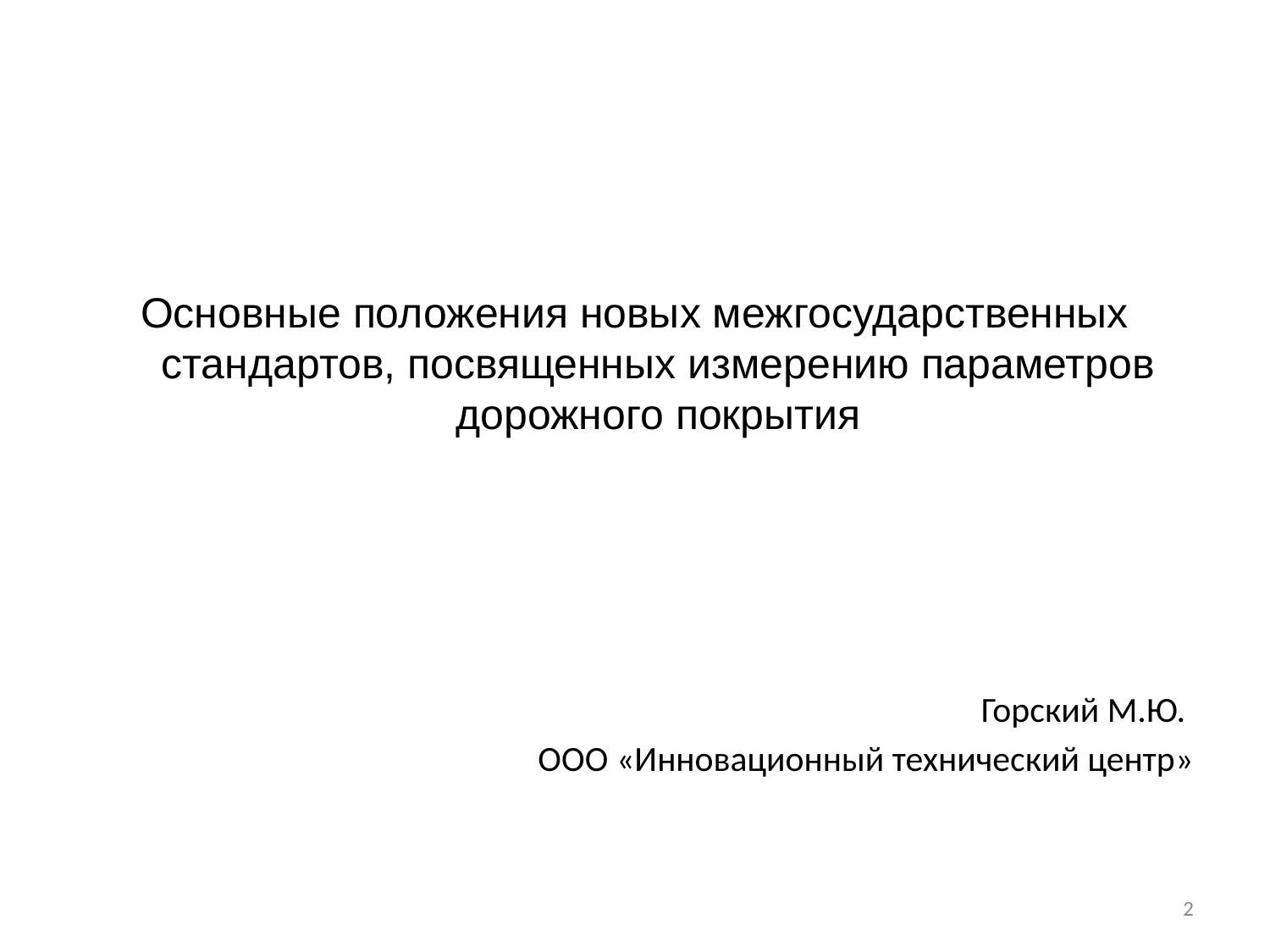

Основные положения новых межгосударственных стандартов, посвященных измерению параметров дорожного покрытия

Горский М.Ю.
ООО «Инновационный технический центр»

2